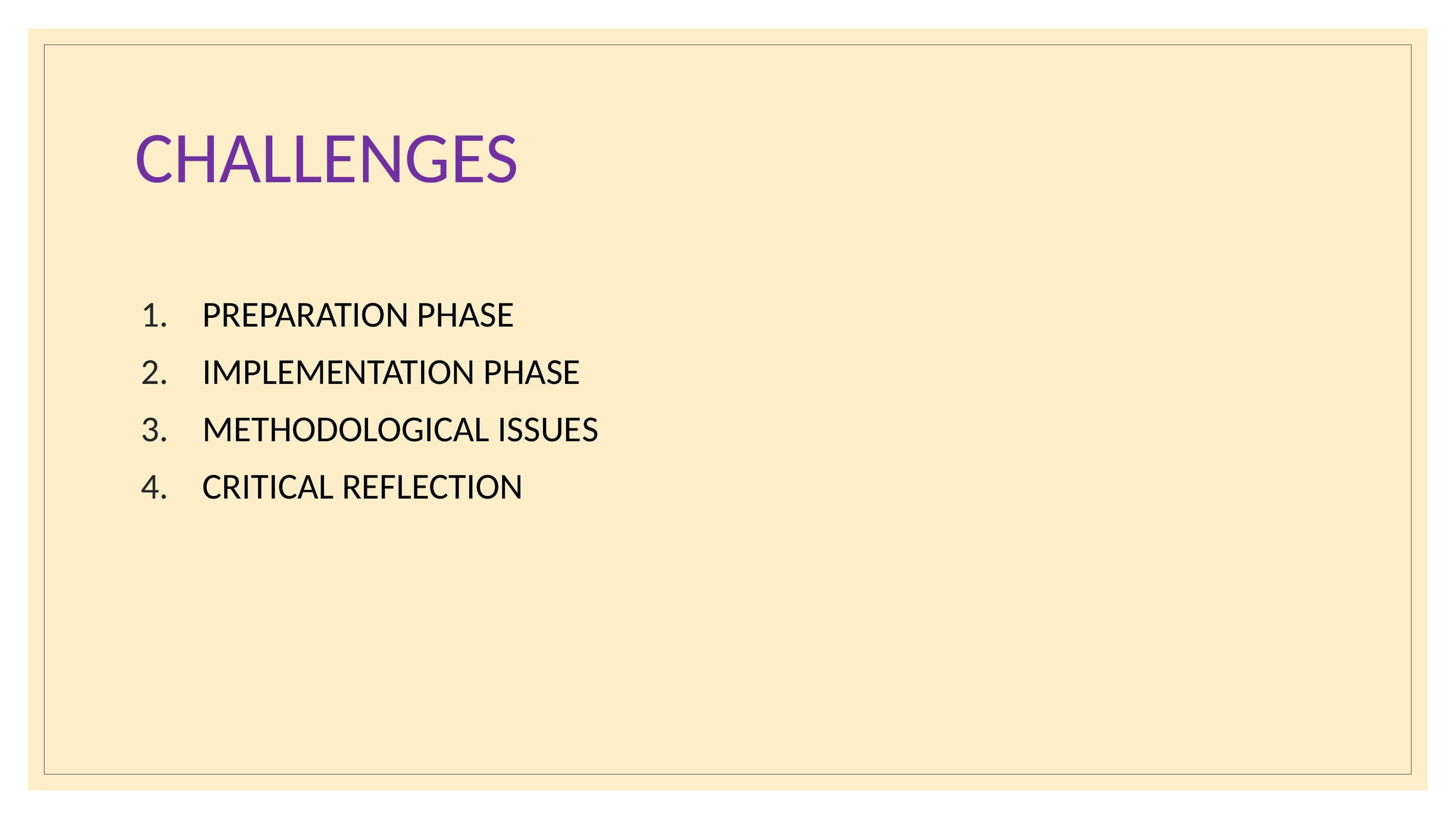

# CHALLENGES
PREPARATION PHASE
IMPLEMENTATION PHASE
METHODOLOGICAL ISSUES
CRITICAL REFLECTION